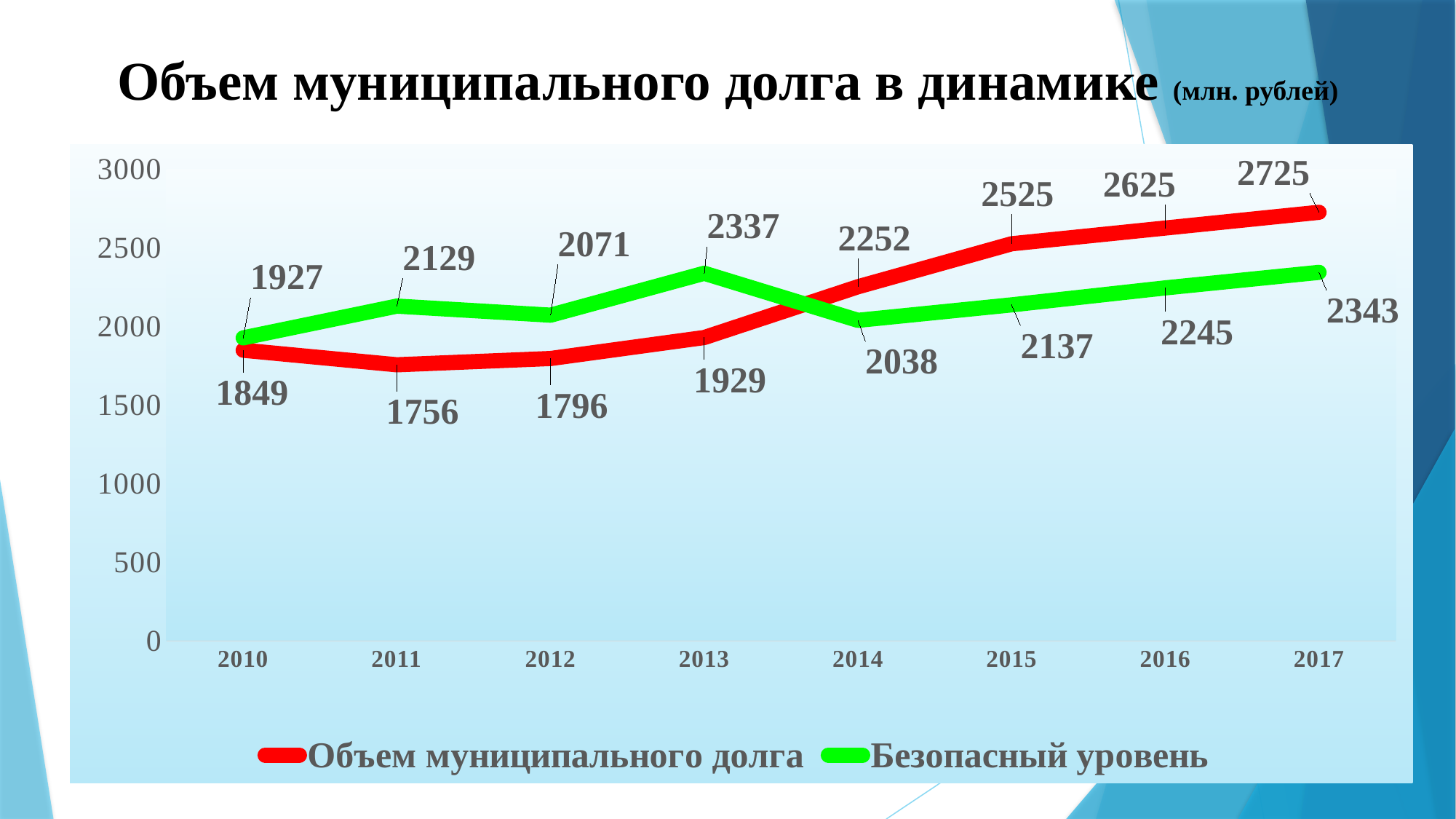

# Объем муниципального долга в динамике (млн. рублей)

### Chart

| Category | Объем муниципального долга | Безопасный уровень  |
|---|---|---|
| 2010 | 1848.5 | 1926.9855618899999 |
| 2011 | 1755.9 | 2129.039485325 |
| 2012 | 1796.0 | 2071.3912878396395 |
| 2013 | 1929.1 | 2337.497918693201 |
| 2014 | 2251.7090438200003 | 2038.4708528351102 |
| 2015 | 2525.000003 | 2136.8524735490696 |
| 2016 | 2625.000003 | 2244.7736494778233 |
| 2017 | 2725.000003 | 2343.454571748154 |
29